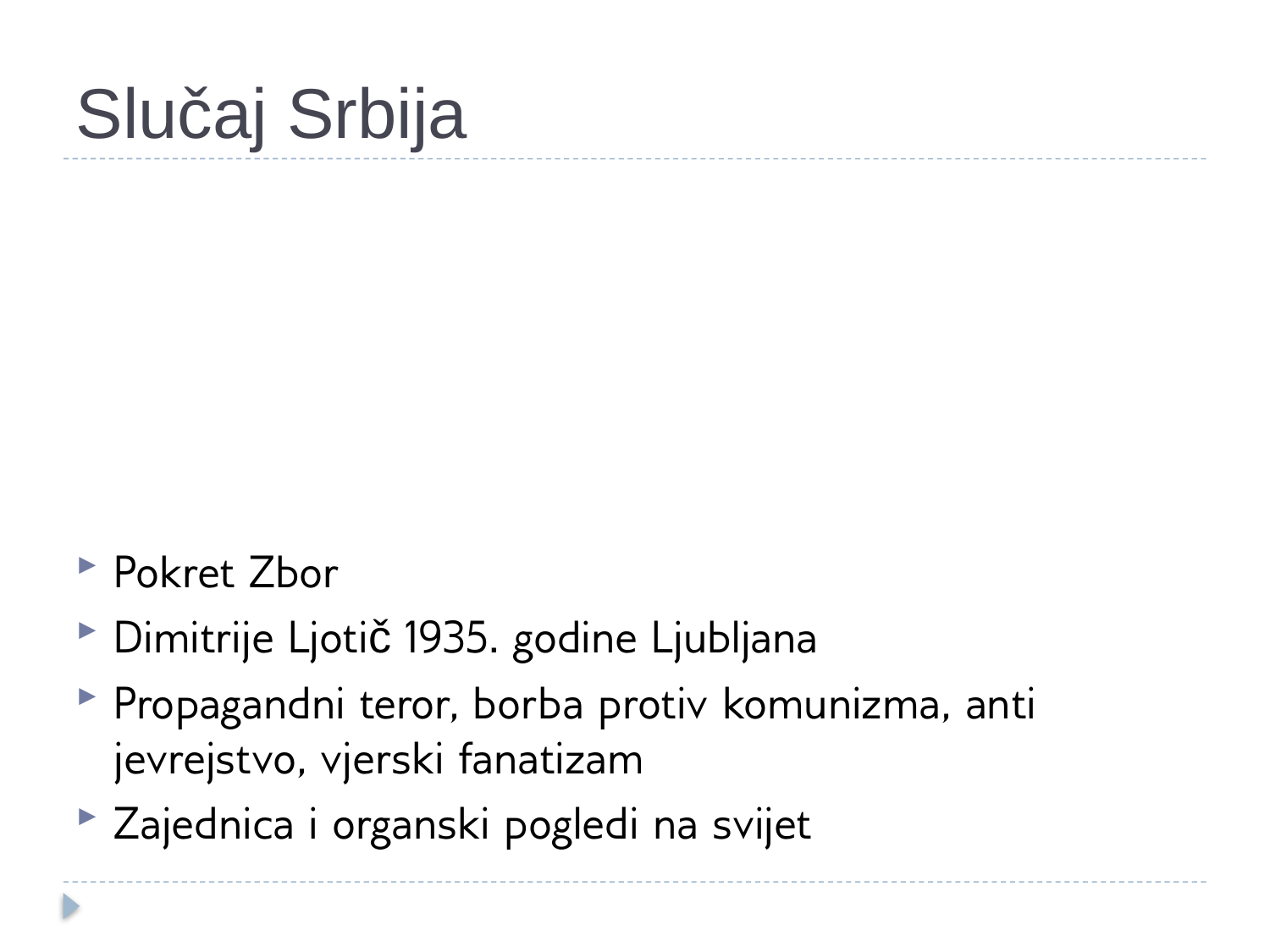

# Slučaj Srbija
Pokret Zbor
Dimitrije Ljotič 1935. godine Ljubljana
Propagandni teror, borba protiv komunizma, anti jevrejstvo, vjerski fanatizam
Zajednica i organski pogledi na svijet